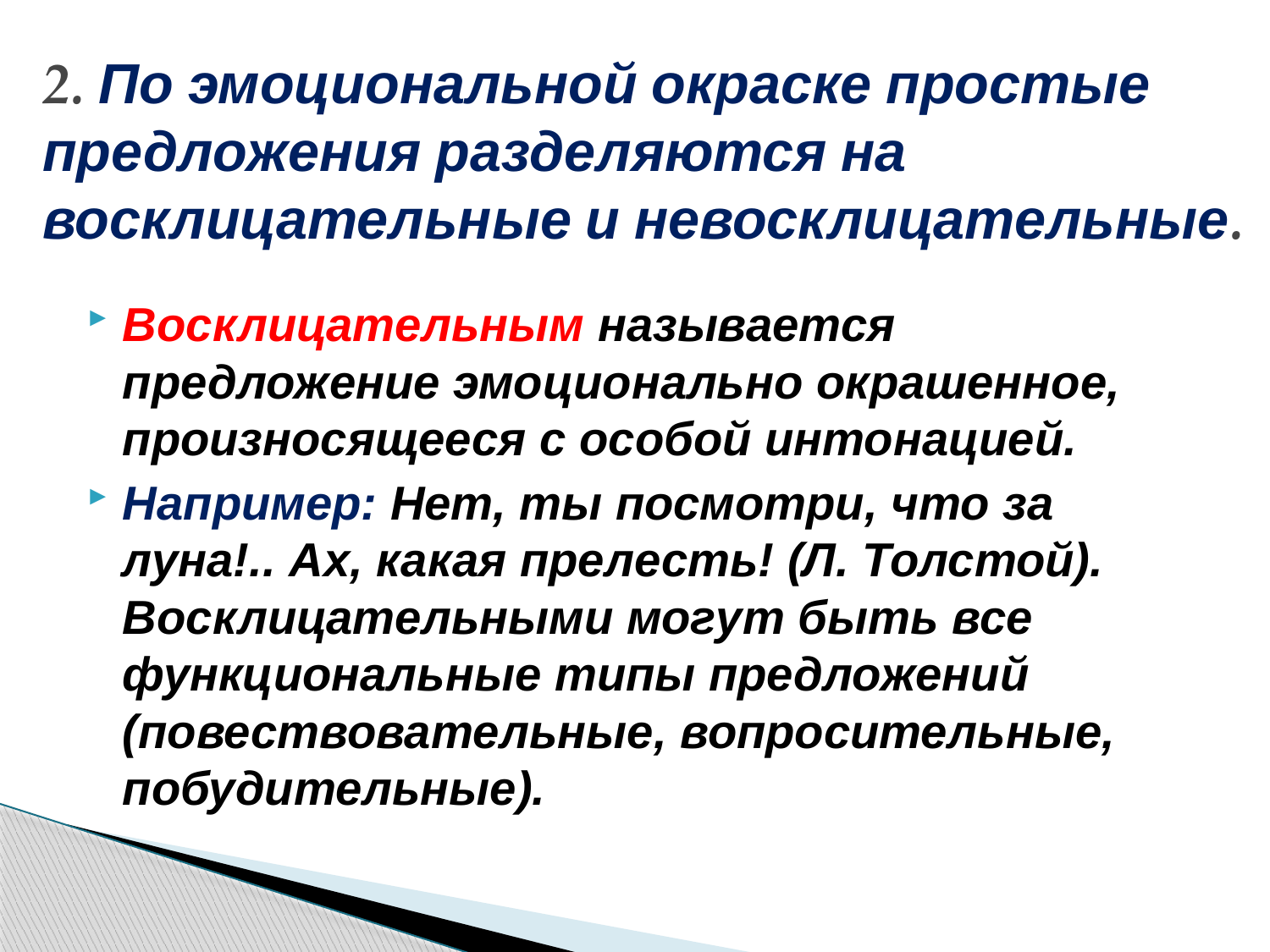

# 2. По эмоциональной окраске простые предложения разделяются на восклицательные и невосклицательные.
Восклицательным называется предложение эмоционально окрашенное, произносящееся с особой интонацией.
Например: Нет, ты посмотри, что за луна!.. Ах, какая прелесть! (Л. Толстой).
Восклицательными могут быть все функциональные типы предложений (повествовательные, вопросительные, побудительные).